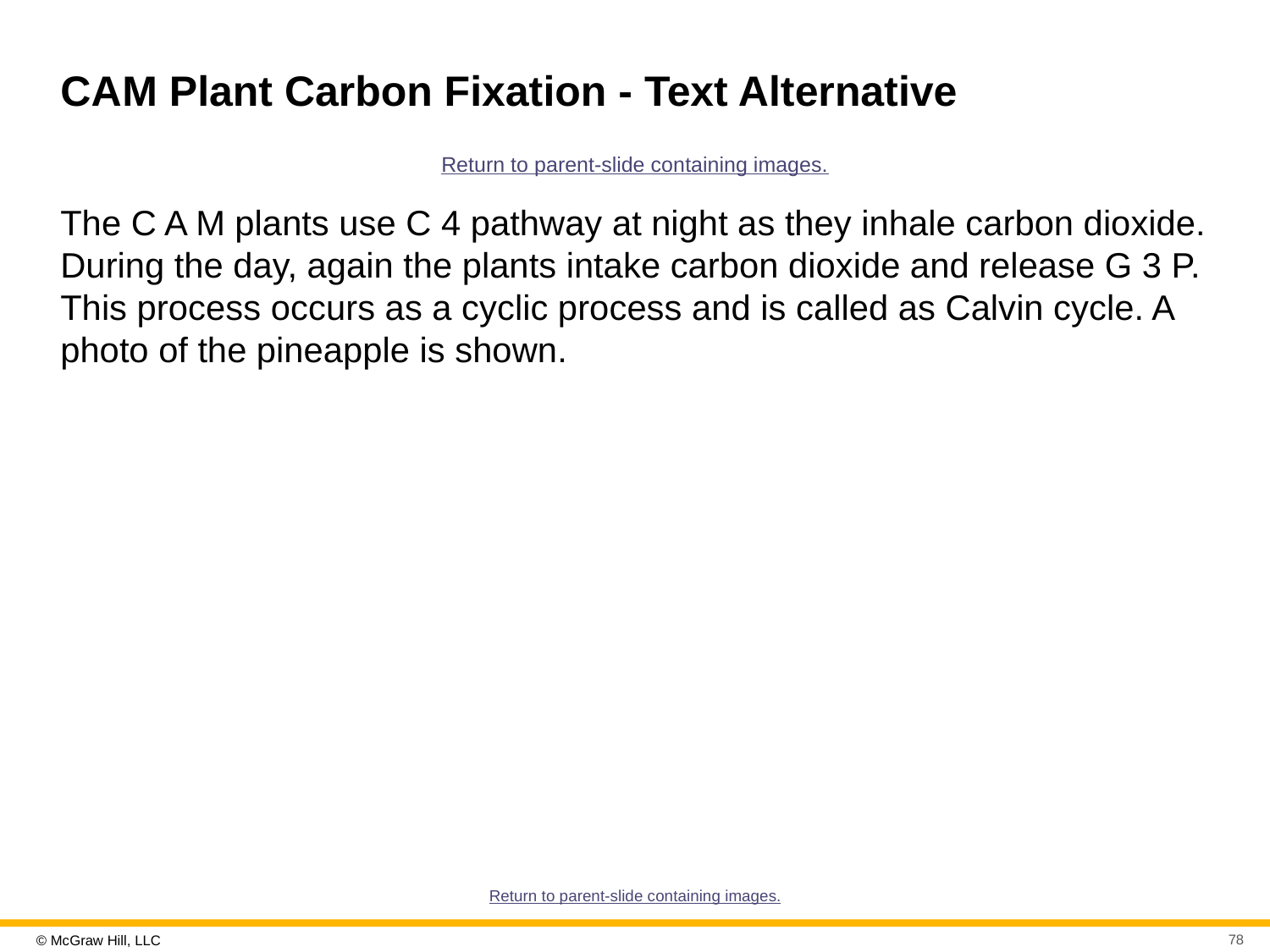

# C A M Plant Carbon Fixation - Text Alternative
Return to parent-slide containing images.
The C A M plants use C 4 pathway at night as they inhale carbon dioxide. During the day, again the plants intake carbon dioxide and release G 3 P. This process occurs as a cyclic process and is called as Calvin cycle. A photo of the pineapple is shown.
Return to parent-slide containing images.
78